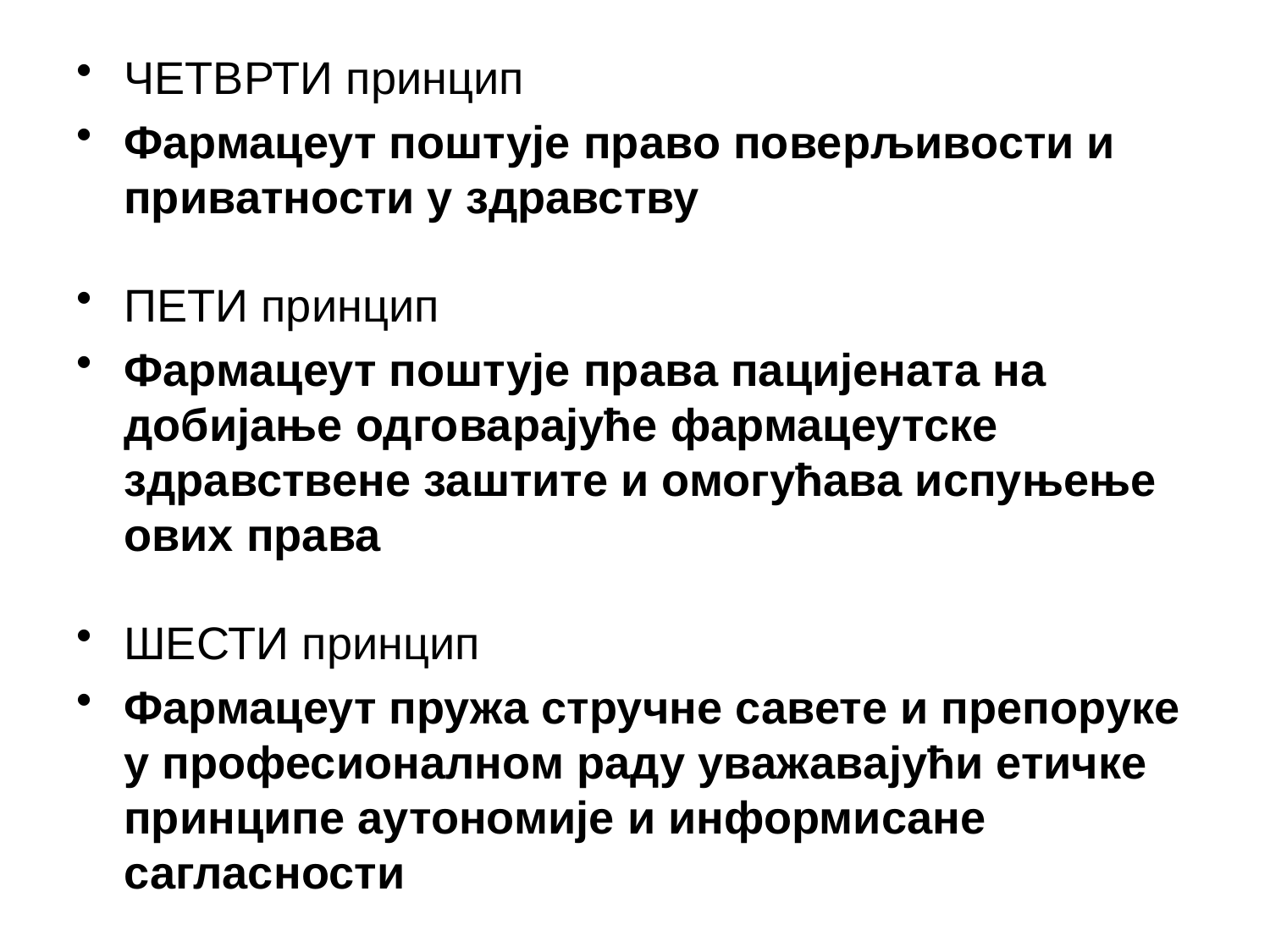

ЧЕТВРТИ принцип
Фармацеут поштује право поверљивости и приватности у здравству

ПЕТИ принцип
Фармацеут поштује права пацијената на добијање одговарајуће фармацеутске здравствене заштите и омогућава испуњење ових права

ШЕСТИ принцип
Фармацеут пружа стручне савете и препоруке у професионалном раду уважавајући етичке принципе аутономије и информисане сагласности